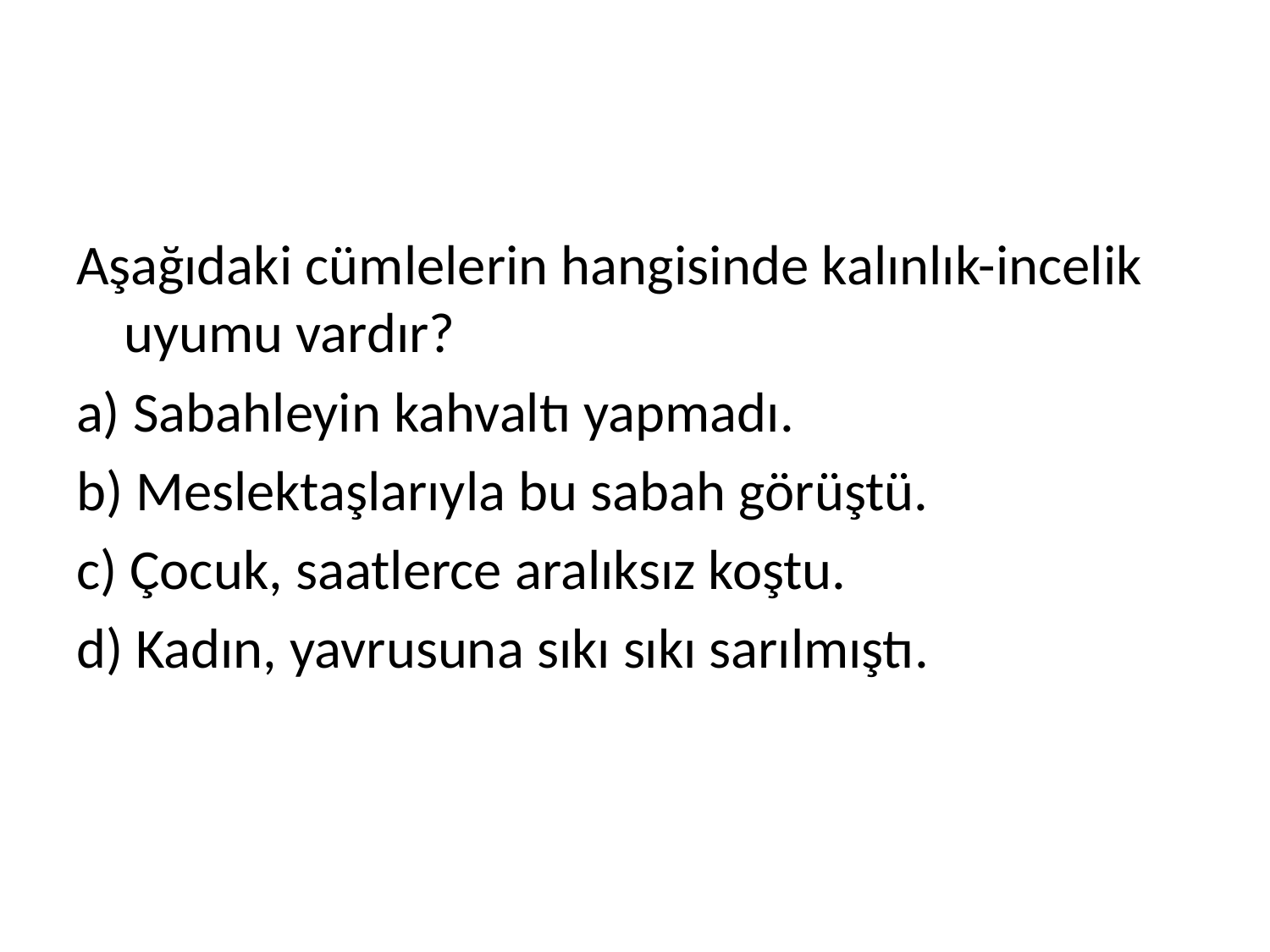

#
Aşağıdaki cümlelerin hangisinde kalınlık-incelik uyumu vardır?
a) Sabahleyin kahvaltı yapmadı.
b) Meslektaşlarıyla bu sabah görüştü.
c) Çocuk, saatlerce aralıksız koştu.
d) Kadın, yavrusuna sıkı sıkı sarılmıştı.